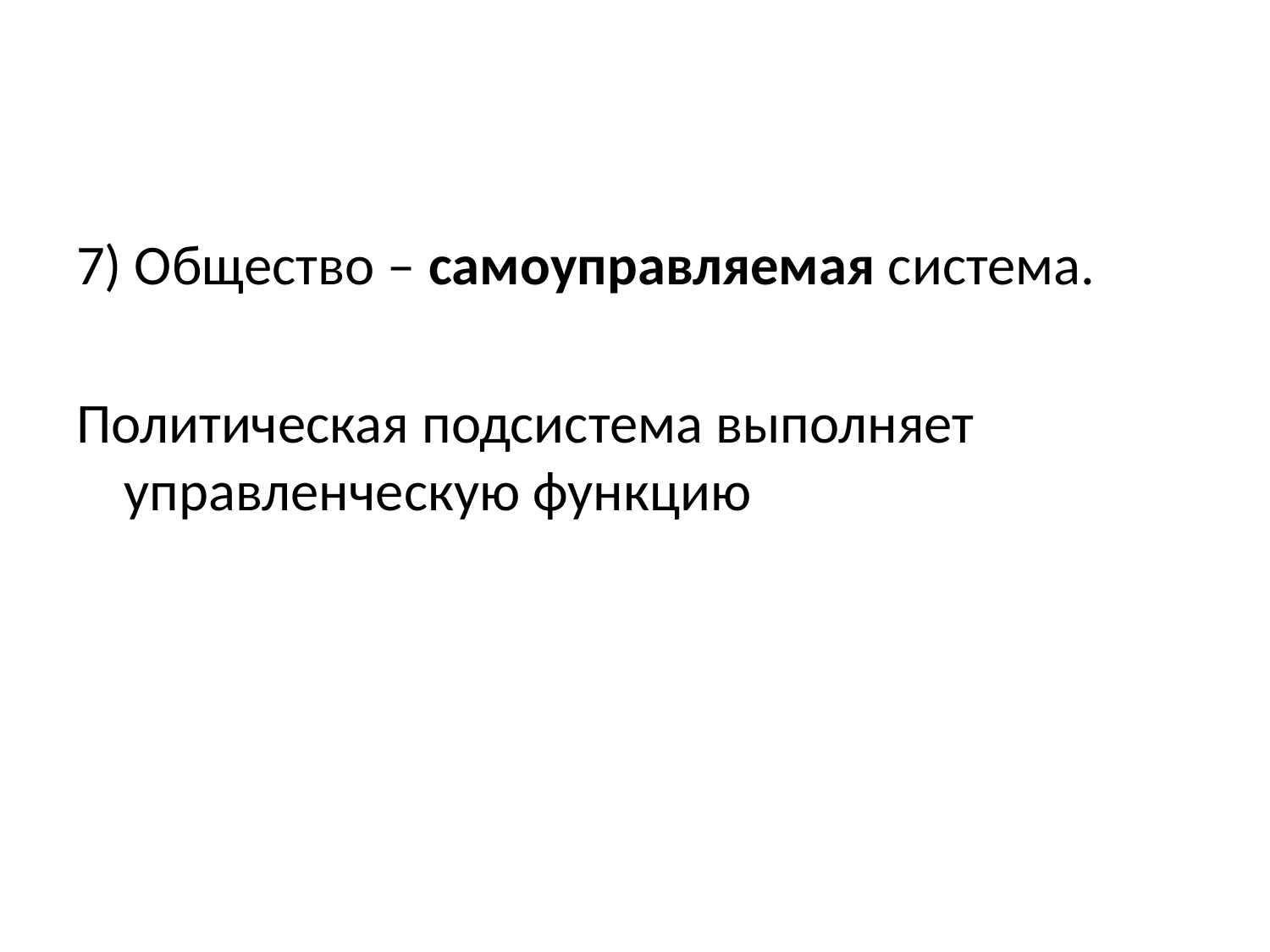

7) Общество – самоуправляемая система.

Политическая подсистема выполняет управленческую функцию